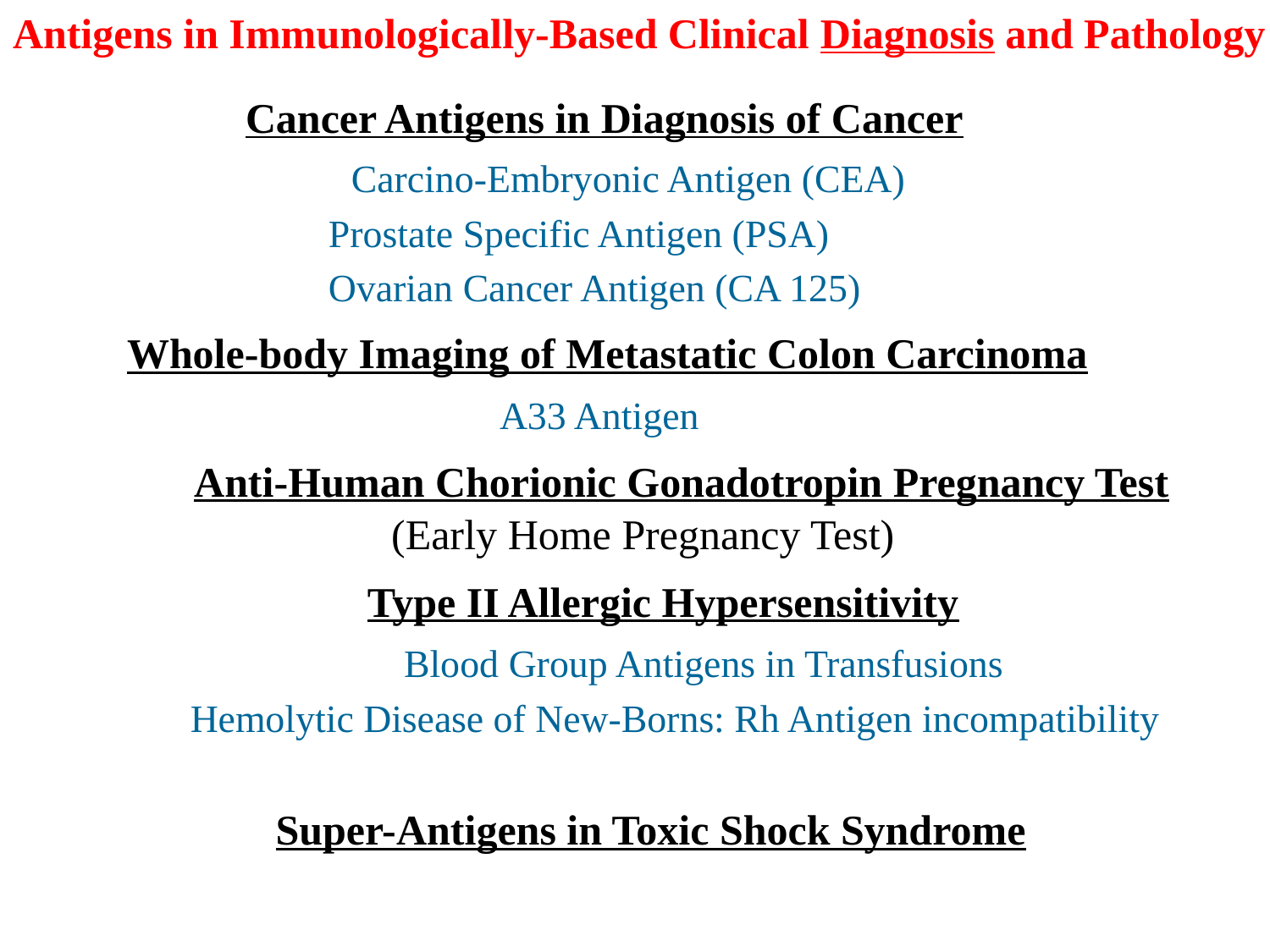

# Antigens in Immunologically-Based Clinical Diagnosis and Pathology
                 Cancer Antigens in Diagnosis of Cancer
                           Carcino-Embryonic Antigen (CEA)
                           Prostate Specific Antigen (PSA)
                           Ovarian Cancer Antigen (CA 125)
     Whole-body Imaging of Metastatic Colon Carcinoma
                                         A33 Antigen
     Anti-Human Chorionic Gonadotropin Pregnancy Test
(Early Home Pregnancy Test)
  Type II Allergic Hypersensitivity
          Blood Group Antigens in Transfusions
     Hemolytic Disease of New-Borns: Rh Antigen incompatibility

Super-Antigens in Toxic Shock Syndrome